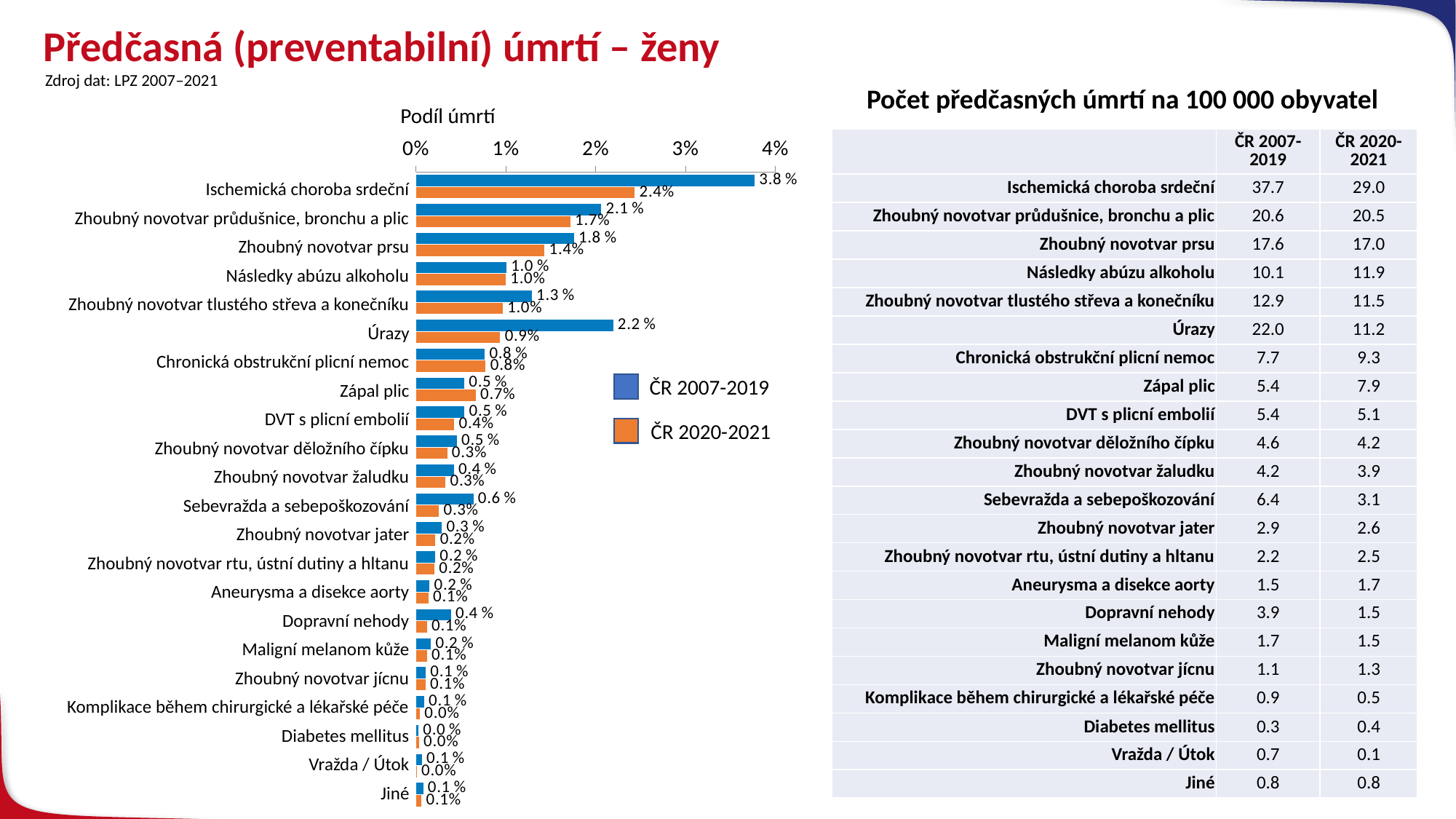

# Předčasná (preventabilní) úmrtí – ženy
Zdroj dat: LPZ 2007–2021
Počet předčasných úmrtí na 100 000 obyvatel
Podíl úmrtí

### Chart

| Category | ČR 2007-2019 | ČR 2020-2021 |
|---|---|---|
| Ischemická choroba srdeční | 0.03769737777988525 | 0.024368699587010594 |
| Zhoubný novotvar průdušnice, bronchu a plic | 0.020642673115526262 | 0.017201435002595713 |
| Zhoubný novotvar prsu | 0.017580614337217304 | 0.014303535592248506 |
| Následky abúzu alkoholu | 0.010072750838078735 | 0.010010925235744893 |
| Zhoubný novotvar tlustého střeva a konečníku | 0.012893408455075675 | 0.009677744287496416 |
| Úrazy | 0.021966068767718918 | 0.009391053704119821 |
| Chronická obstrukční plicní nemoc | 0.007657302313284105 | 0.007779387721894637 |
| Zápal plic | 0.005382671132588151 | 0.006679115753260137 |
| DVT s plicní embolií | 0.005404224807705295 | 0.004269365174067674 |
| Zhoubný novotvar děložního čípku | 0.004556446919764289 | 0.003486777365391023 |
| Zhoubný novotvar žaludku | 0.004230267969658173 | 0.0033008159059035014 |
| Sebevražda a sebepoškozování | 0.006405752244815263 | 0.00256471846209873 |
| Zhoubný novotvar jater | 0.0028867555540228497 | 0.002185047148978374 |
| Zhoubný novotvar rtu, ústní dutiny a hltanu | 0.002148182953342041 | 0.00206107284265336 |
| Aneurysma a disekce aorty | 0.0015216894632703822 | 0.0014102077344470359 |
| Dopravní nehody | 0.003902652107877581 | 0.0012397430632501414 |
| Maligní melanom kůže | 0.0016725651890903918 | 0.0012319946691048281 |
| Zhoubný novotvar jícnu | 0.0010992374309743555 | 0.0010770267861985603 |
| Komplikace během chirurgické a lékařské péče | 0.0009167496483158677 | 0.00044940686042817626 |
| Diabetes mellitus | 0.0002945668932676377 | 0.00034867773653910226 |
| Vražda / Útok | 0.0006581055469101369 | 0.00010847751803438737 |
| Jiné | 0.0008190396544514589 | 0.0006353683199157023 |
|  | ČR 2007-2019 | ČR 2020-2021 |
| --- | --- | --- |
| Ischemická choroba srdeční | 37.7 | 29.0 |
| Zhoubný novotvar průdušnice, bronchu a plic | 20.6 | 20.5 |
| Zhoubný novotvar prsu | 17.6 | 17.0 |
| Následky abúzu alkoholu | 10.1 | 11.9 |
| Zhoubný novotvar tlustého střeva a konečníku | 12.9 | 11.5 |
| Úrazy | 22.0 | 11.2 |
| Chronická obstrukční plicní nemoc | 7.7 | 9.3 |
| Zápal plic | 5.4 | 7.9 |
| DVT s plicní embolií | 5.4 | 5.1 |
| Zhoubný novotvar děložního čípku | 4.6 | 4.2 |
| Zhoubný novotvar žaludku | 4.2 | 3.9 |
| Sebevražda a sebepoškozování | 6.4 | 3.1 |
| Zhoubný novotvar jater | 2.9 | 2.6 |
| Zhoubný novotvar rtu, ústní dutiny a hltanu | 2.2 | 2.5 |
| Aneurysma a disekce aorty | 1.5 | 1.7 |
| Dopravní nehody | 3.9 | 1.5 |
| Maligní melanom kůže | 1.7 | 1.5 |
| Zhoubný novotvar jícnu | 1.1 | 1.3 |
| Komplikace během chirurgické a lékařské péče | 0.9 | 0.5 |
| Diabetes mellitus | 0.3 | 0.4 |
| Vražda / Útok | 0.7 | 0.1 |
| Jiné | 0.8 | 0.8 |
| Ischemická choroba srdeční |
| --- |
| Zhoubný novotvar průdušnice, bronchu a plic |
| Zhoubný novotvar prsu |
| Následky abúzu alkoholu |
| Zhoubný novotvar tlustého střeva a konečníku |
| Úrazy |
| Chronická obstrukční plicní nemoc |
| Zápal plic |
| DVT s plicní embolií |
| Zhoubný novotvar děložního čípku |
| Zhoubný novotvar žaludku |
| Sebevražda a sebepoškozování |
| Zhoubný novotvar jater |
| Zhoubný novotvar rtu, ústní dutiny a hltanu |
| Aneurysma a disekce aorty |
| Dopravní nehody |
| Maligní melanom kůže |
| Zhoubný novotvar jícnu |
| Komplikace během chirurgické a lékařské péče |
| Diabetes mellitus |
| Vražda / Útok |
| Jiné |
ČR 2007-2019

ČR 2020-2021